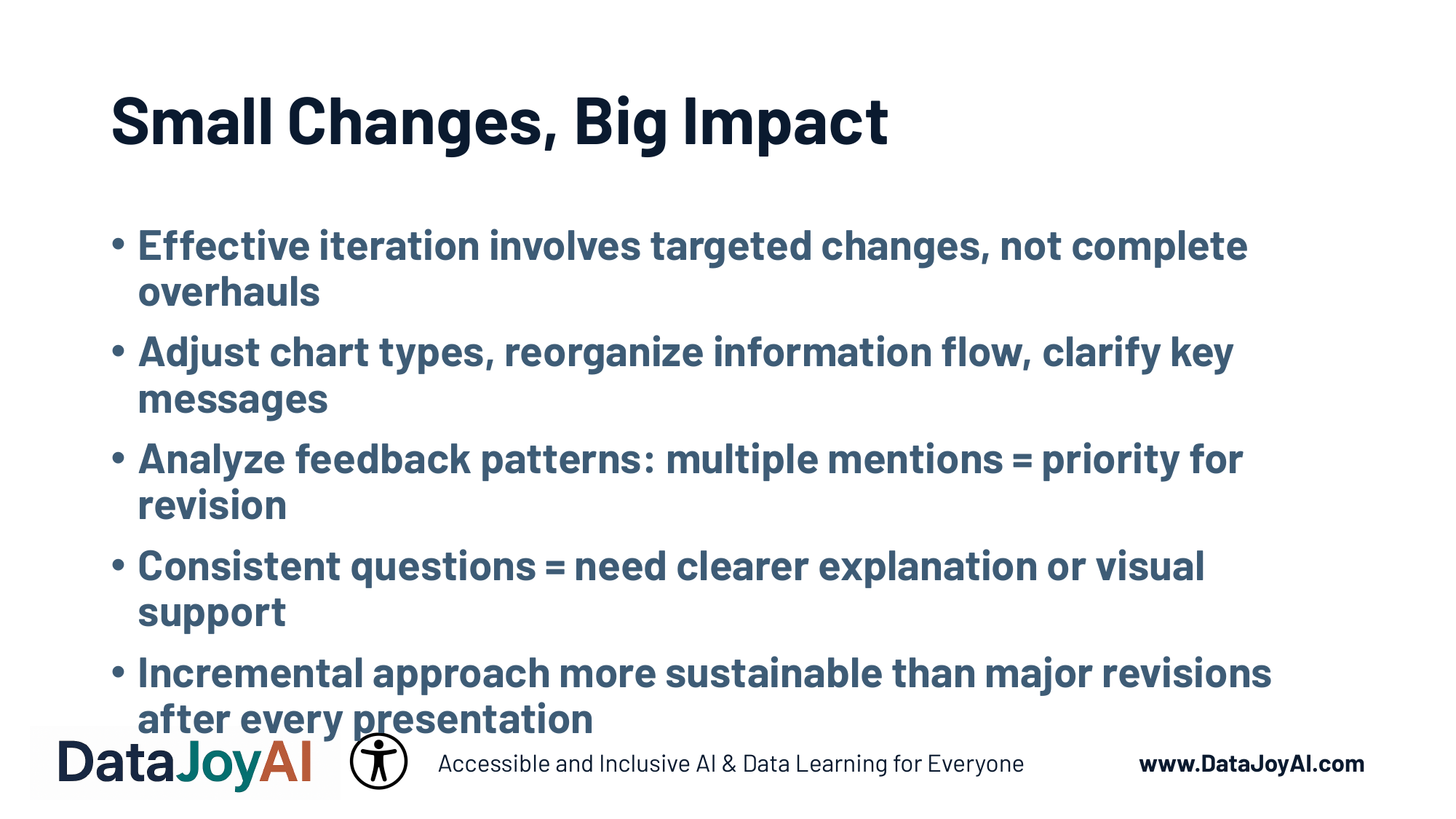

# Small Changes, Big Impact
Effective iteration involves targeted changes, not complete overhauls
Adjust chart types, reorganize information flow, clarify key messages
Analyze feedback patterns: multiple mentions = priority for revision
Consistent questions = need clearer explanation or visual support
Incremental approach more sustainable than major revisions after every presentation